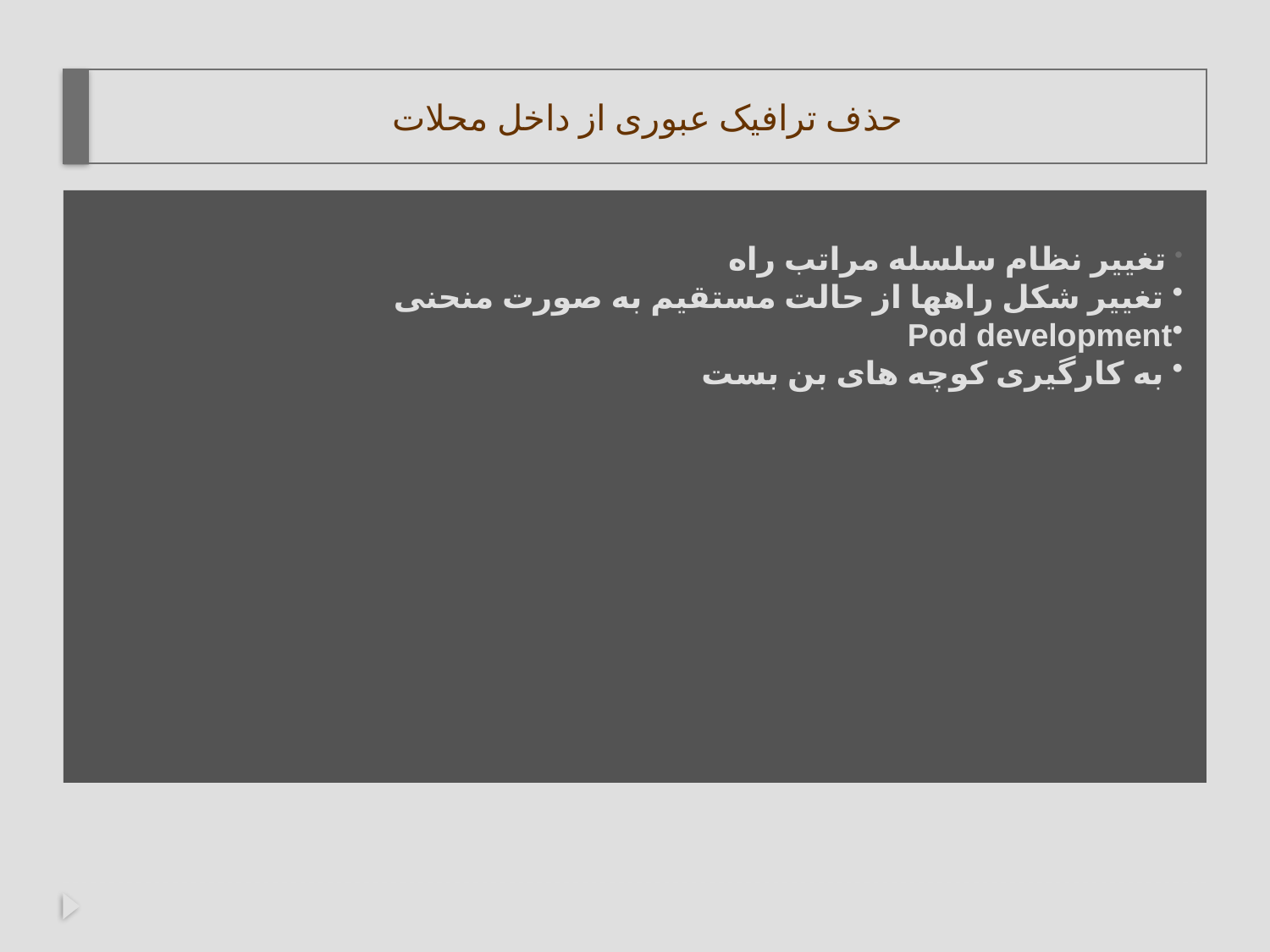

حذف ترافیک عبوری از داخل محلات

 تغییر نظام سلسله مراتب راه
 تغییر شکل راهها از حالت مستقیم به صورت منحنی
Pod development
 به کارگیری کوچه های بن بست